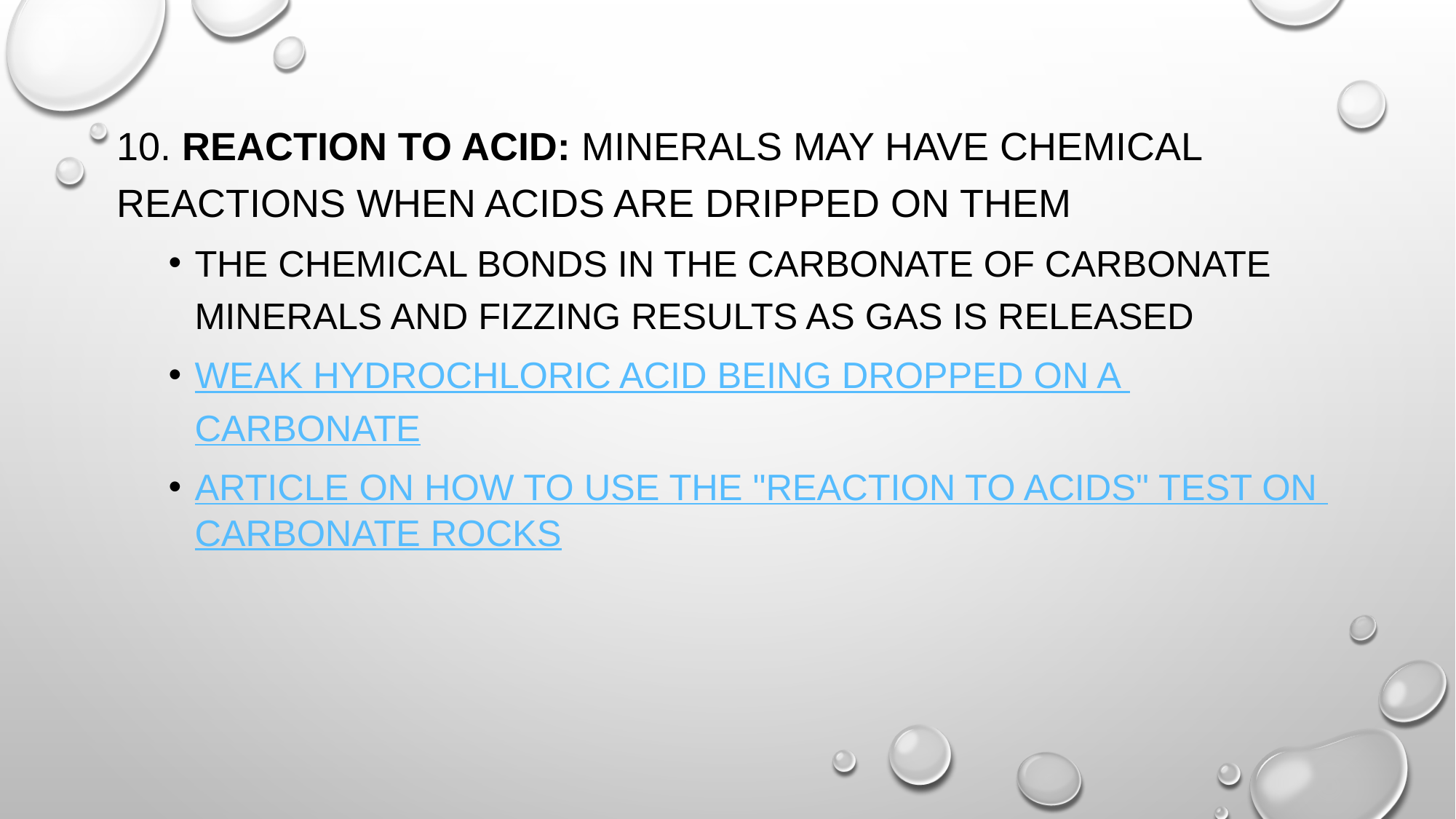

10. Reaction to Acid: minerals May have chemical reactions when acids are dripped on them
The chemical bonds in the carbonate of carbonate minerals and fizzing results as gas is released
weak hydrochloric acid being dropped on a carbonate
article on how to use the "reaction to acids" test on carbonate rocks